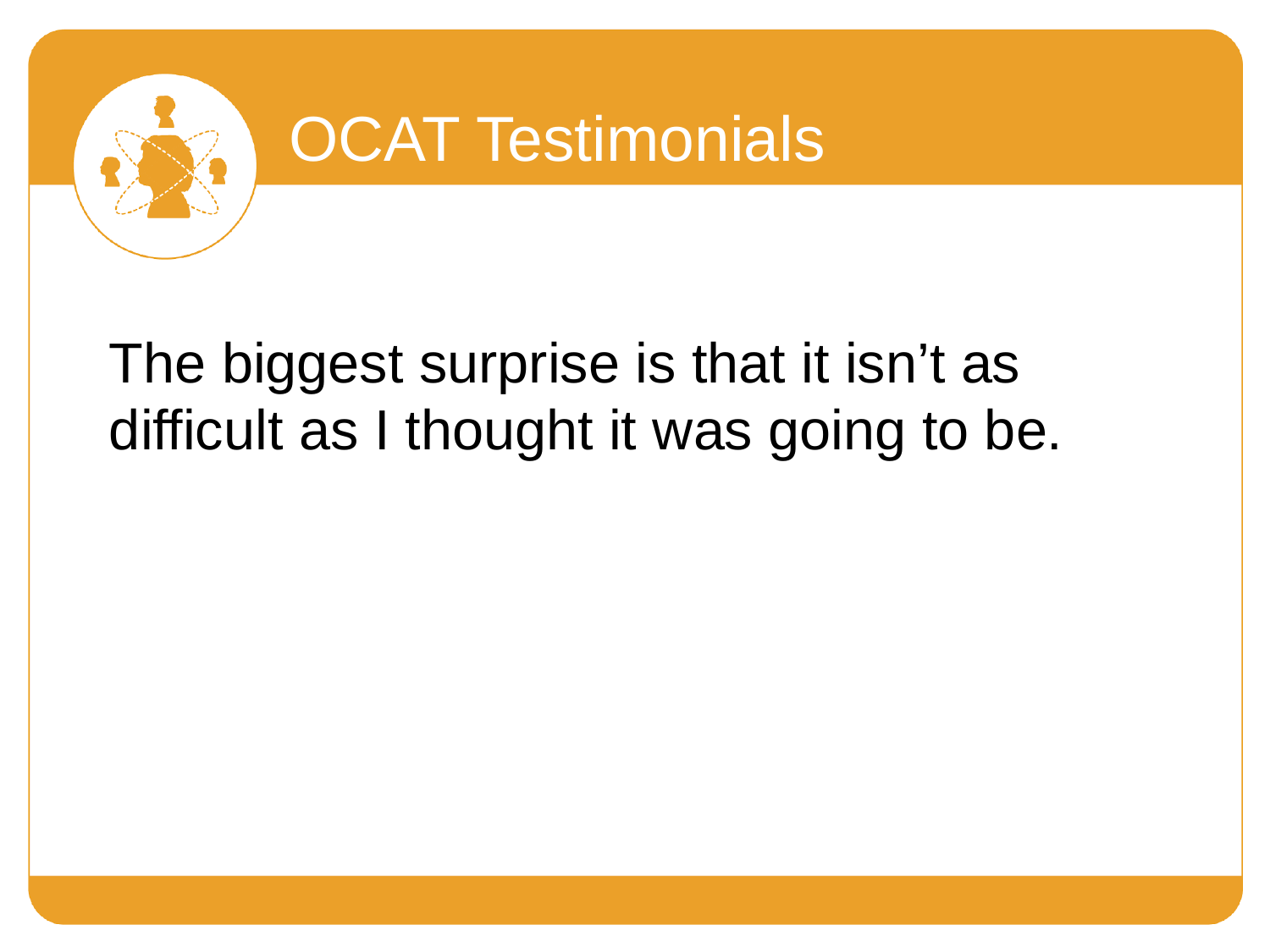

OCAT Testimonials
The biggest surprise is that it isn’t as difficult as I thought it was going to be.